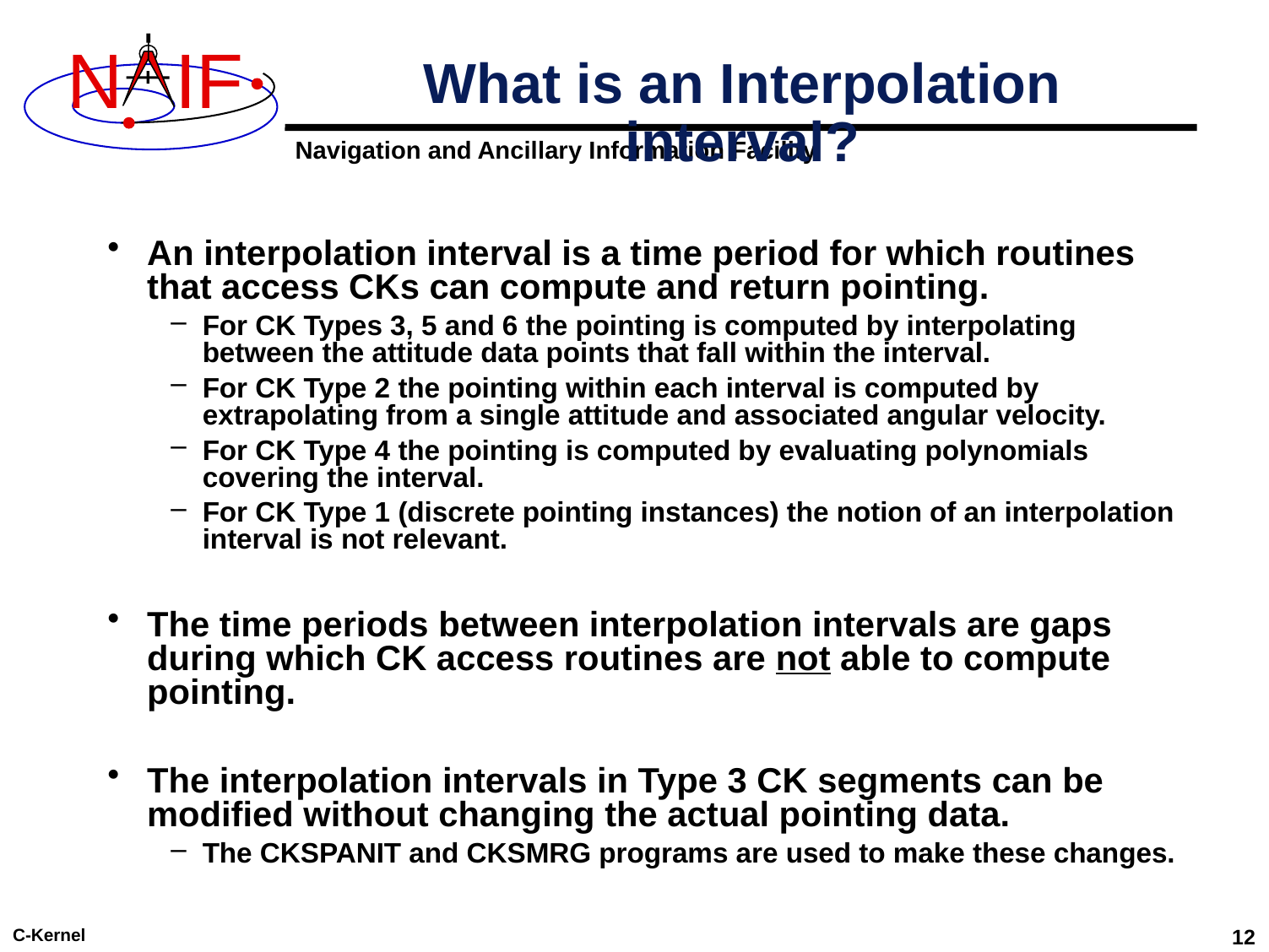

# What is an Interpolation interval?
An interpolation interval is a time period for which routines that access CKs can compute and return pointing.
For CK Types 3, 5 and 6 the pointing is computed by interpolating between the attitude data points that fall within the interval.
For CK Type 2 the pointing within each interval is computed by extrapolating from a single attitude and associated angular velocity.
For CK Type 4 the pointing is computed by evaluating polynomials covering the interval.
For CK Type 1 (discrete pointing instances) the notion of an interpolation interval is not relevant.

The time periods between interpolation intervals are gaps during which CK access routines are not able to compute pointing.

The interpolation intervals in Type 3 CK segments can be modified without changing the actual pointing data.
The CKSPANIT and CKSMRG programs are used to make these changes.
C-Kernel
12